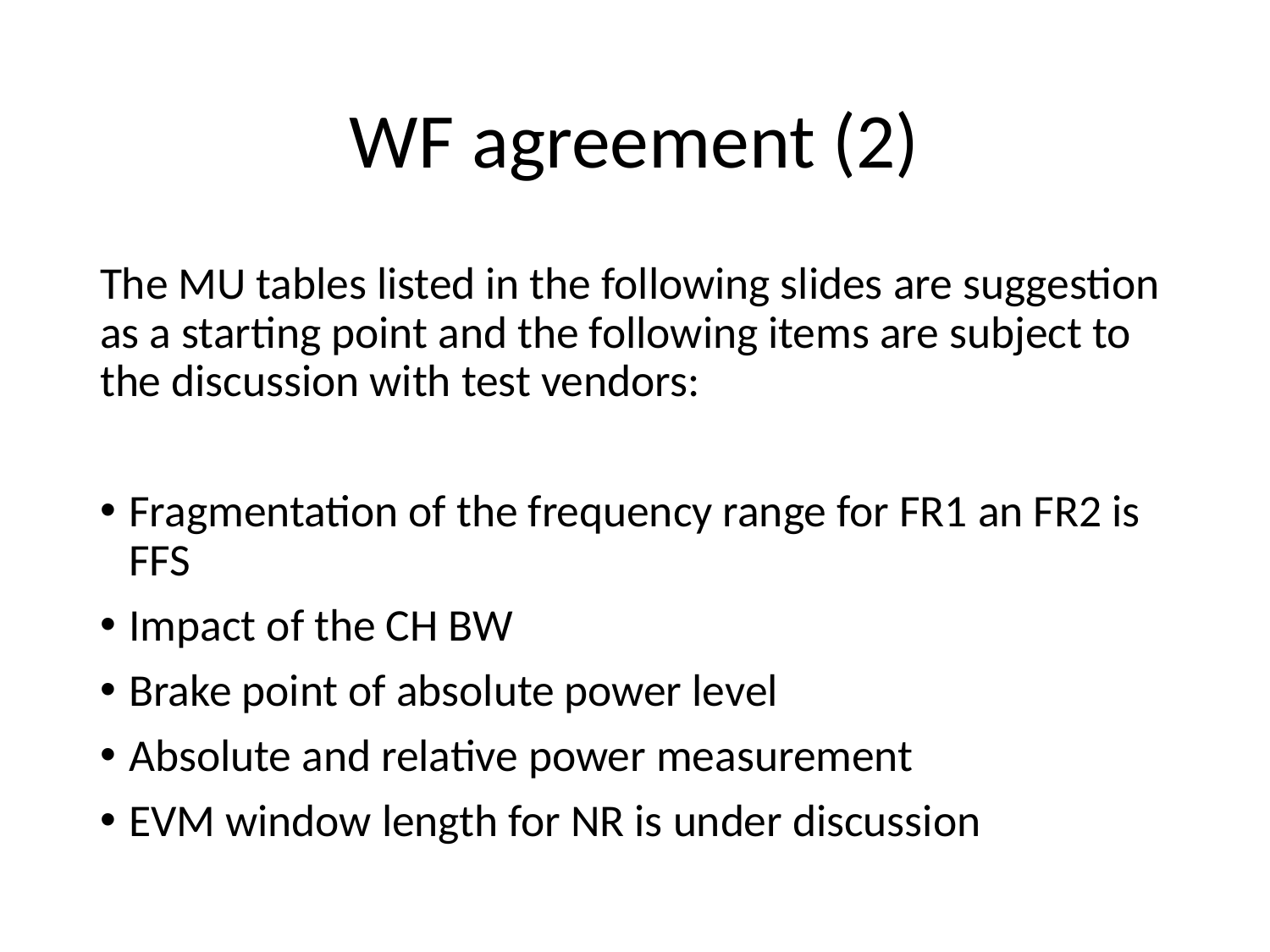

# WF agreement (2)
The MU tables listed in the following slides are suggestion as a starting point and the following items are subject to the discussion with test vendors:

Fragmentation of the frequency range for FR1 an FR2 is FFS
Impact of the CH BW
Brake point of absolute power level
Absolute and relative power measurement
EVM window length for NR is under discussion